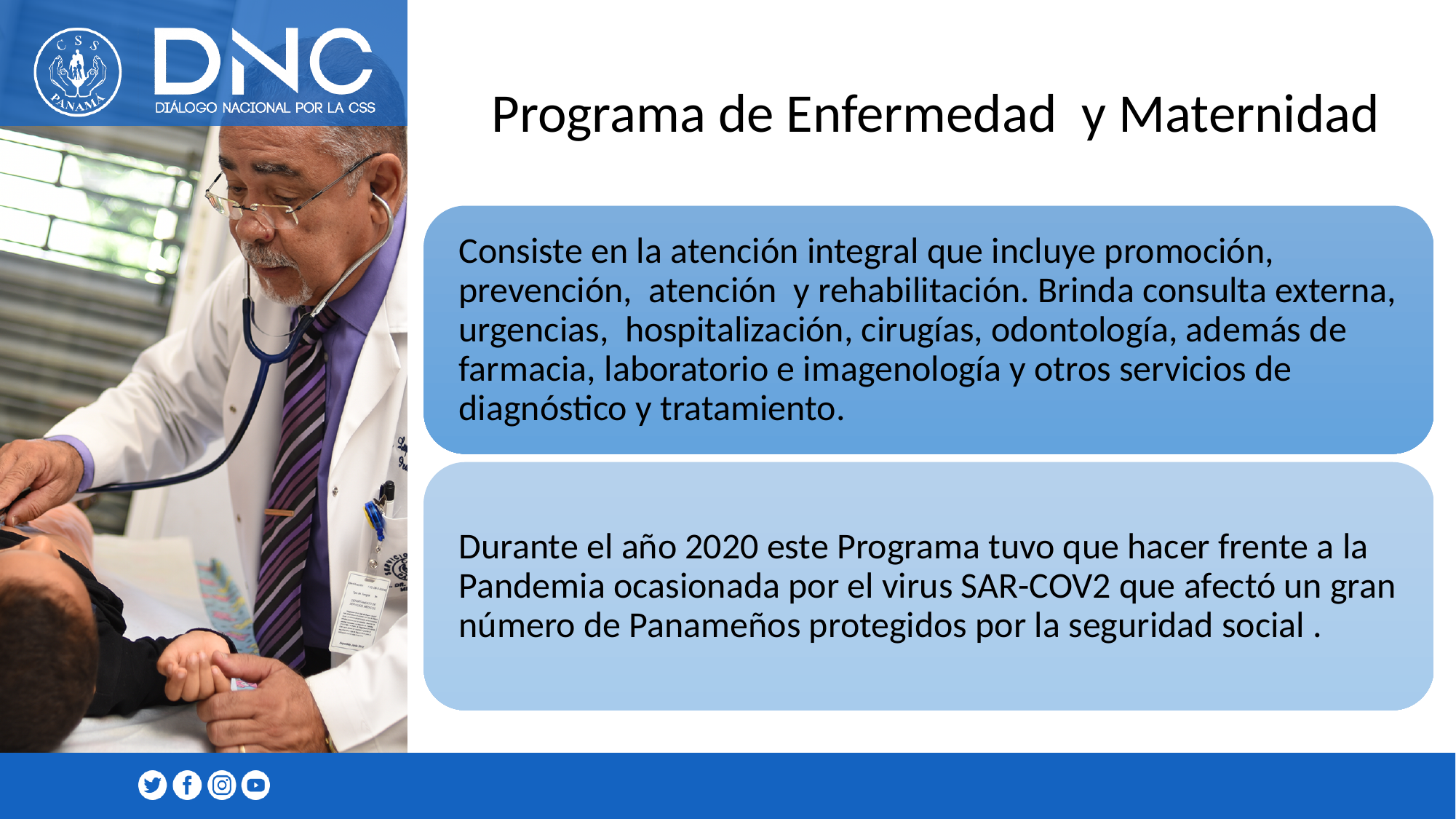

Programa de Enfermedad  y Maternidad
Consiste en la atención integral que incluye promoción, prevención,  atención  y rehabilitación. Brinda consulta externa, urgencias,  hospitalización, cirugías, odontología, además de  farmacia, laboratorio e imagenología y otros servicios de diagnóstico y tratamiento.
Durante el año 2020 este Programa tuvo que hacer frente a la Pandemia ocasionada por el virus SAR-COV2 que afectó un gran número de Panameños protegidos por la seguridad social .